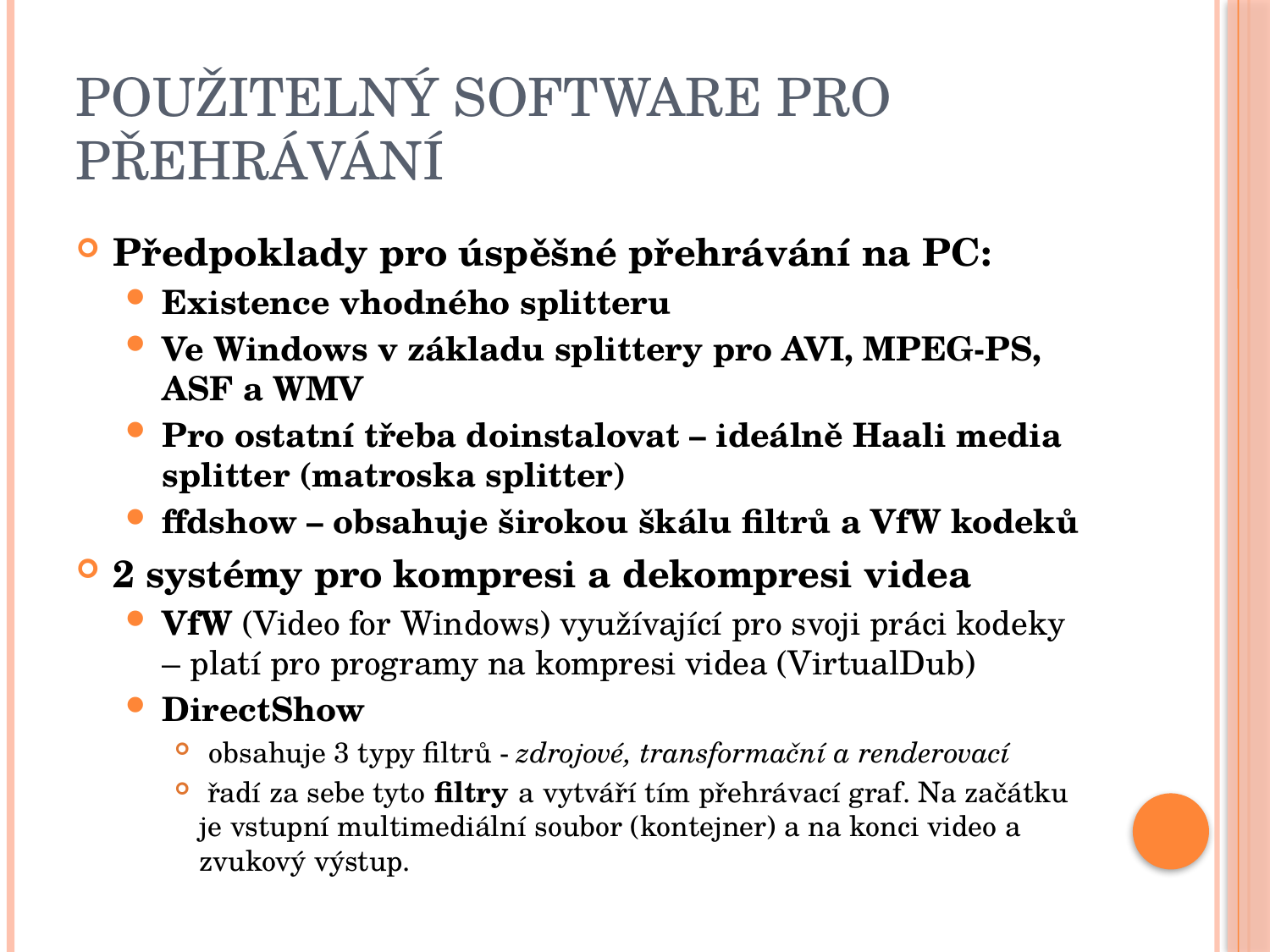

# Použitelný software pro přehrávání
Předpoklady pro úspěšné přehrávání na PC:
Existence vhodného splitteru
Ve Windows v základu splittery pro AVI, MPEG-PS, ASF a WMV
Pro ostatní třeba doinstalovat – ideálně Haali media splitter (matroska splitter)
ffdshow – obsahuje širokou škálu filtrů a VfW kodeků
2 systémy pro kompresi a dekompresi videa
VfW (Video for Windows) využívající pro svoji práci kodeky – platí pro programy na kompresi videa (VirtualDub)
DirectShow
 obsahuje 3 typy filtrů - zdrojové, transformační a renderovací
 řadí za sebe tyto filtry a vytváří tím přehrávací graf. Na začátku je vstupní multimediální soubor (kontejner) a na konci video a zvukový výstup.